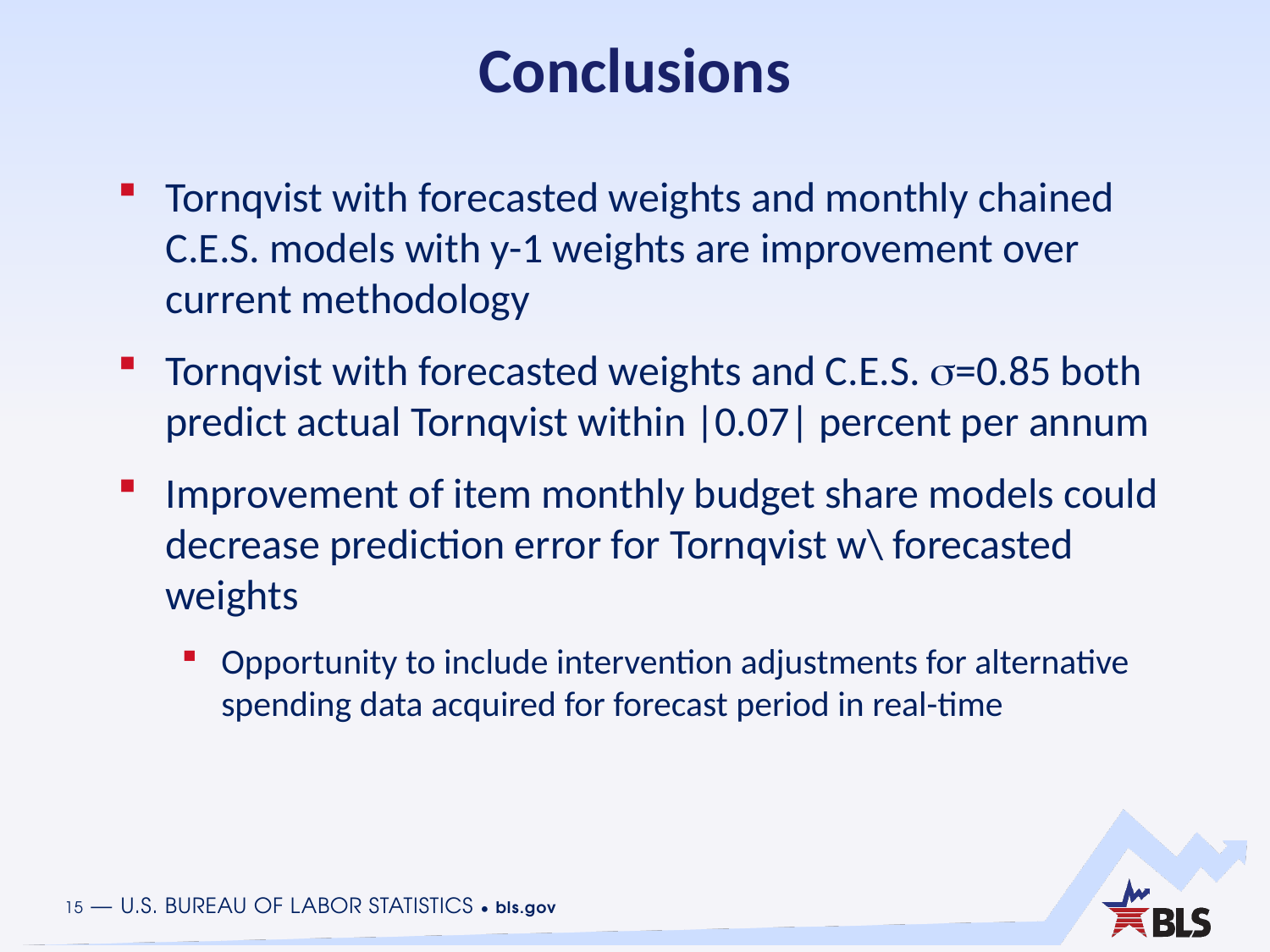

# Conclusions
Tornqvist with forecasted weights and monthly chained C.E.S. models with y-1 weights are improvement over current methodology
Tornqvist with forecasted weights and C.E.S. σ=0.85 both predict actual Tornqvist within |0.07| percent per annum
Improvement of item monthly budget share models could decrease prediction error for Tornqvist w\ forecasted weights
Opportunity to include intervention adjustments for alternative spending data acquired for forecast period in real-time